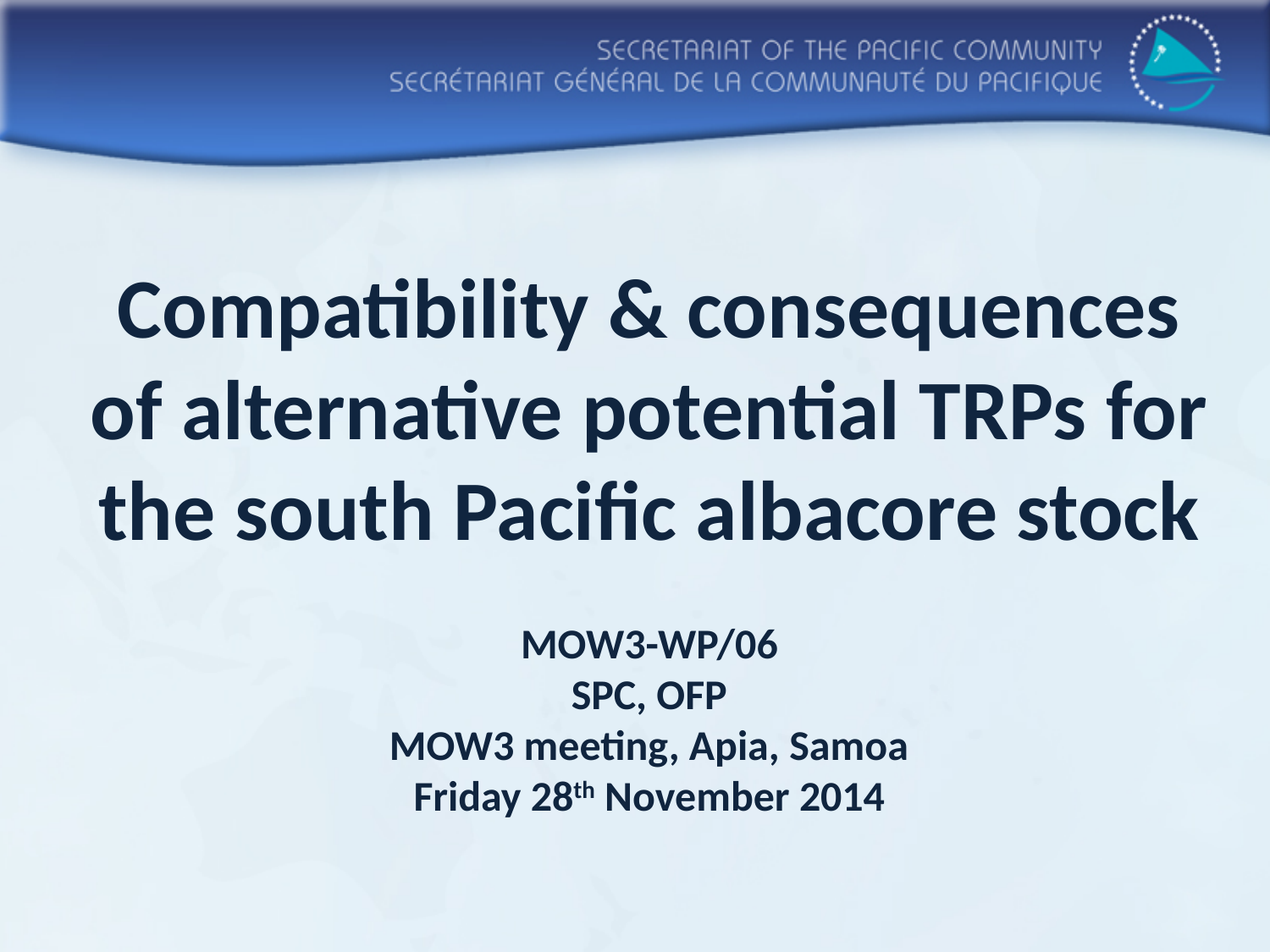

# Compatibility & consequences of alternative potential TRPs for the south Pacific albacore stock MOW3-WP/06 SPC, OFP MOW3 meeting, Apia, Samoa Friday 28th November 2014